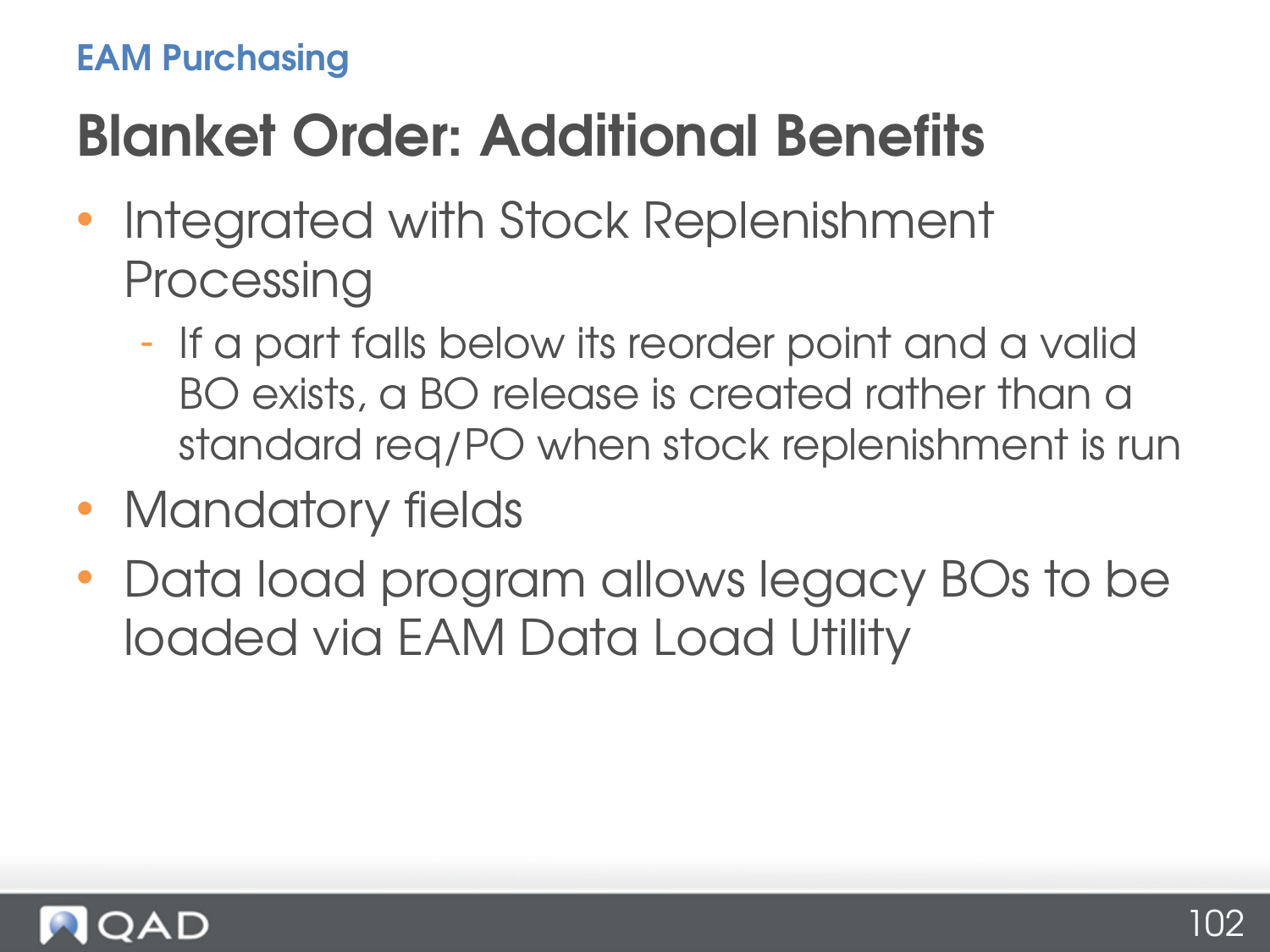

EAM Purchasing
# Blanket Order: Additional Benefits
Integrated with Stock Replenishment Processing
If a part falls below its reorder point and a valid BO exists, a BO release is created rather than a standard req/PO when stock replenishment is run
Mandatory fields
Data load program allows legacy BOs to be loaded via EAM Data Load Utility
102